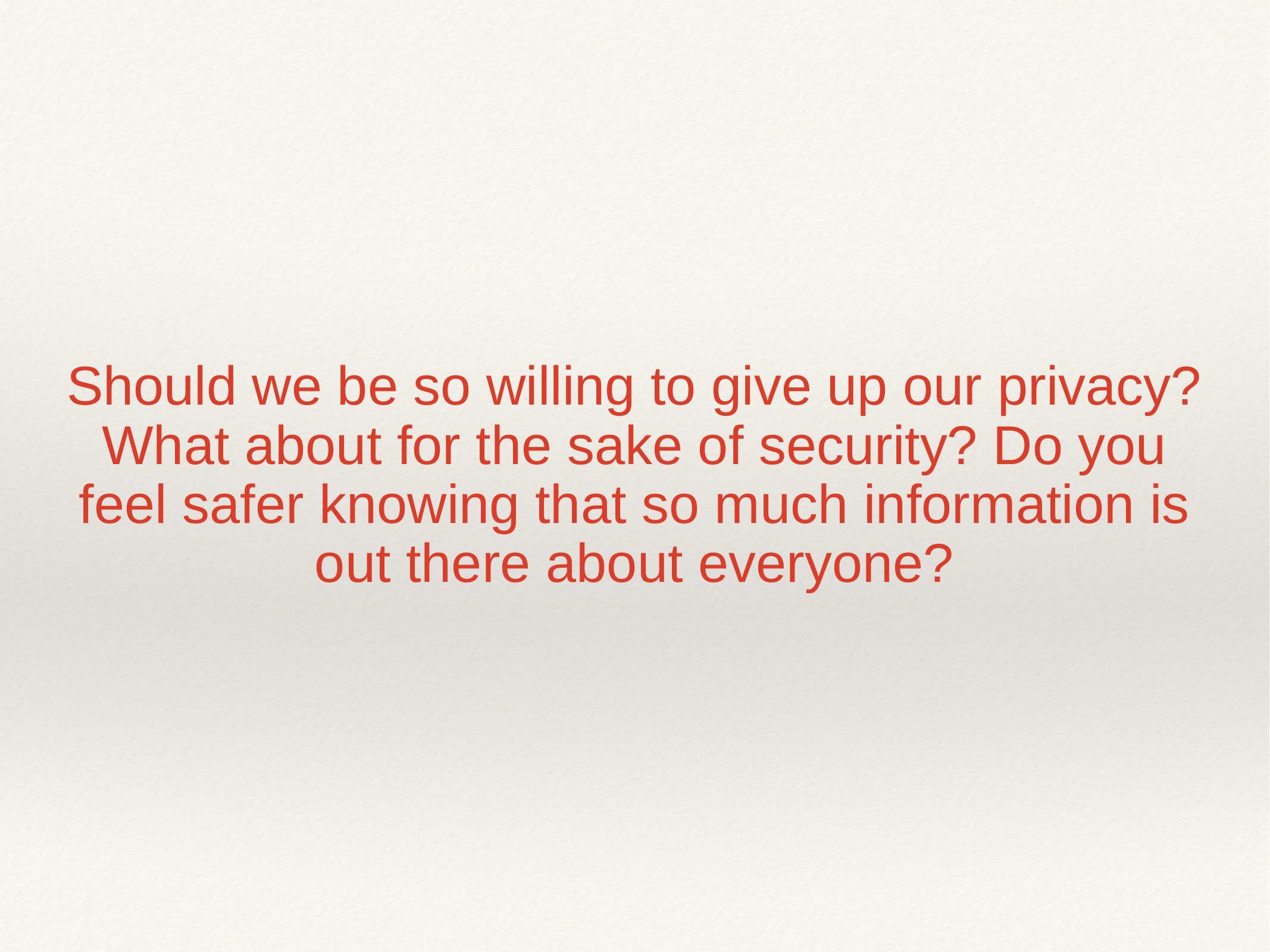

# Should we be so willing to give up our privacy? What about for the sake of security? Do you feel safer knowing that so much information is out there about everyone?